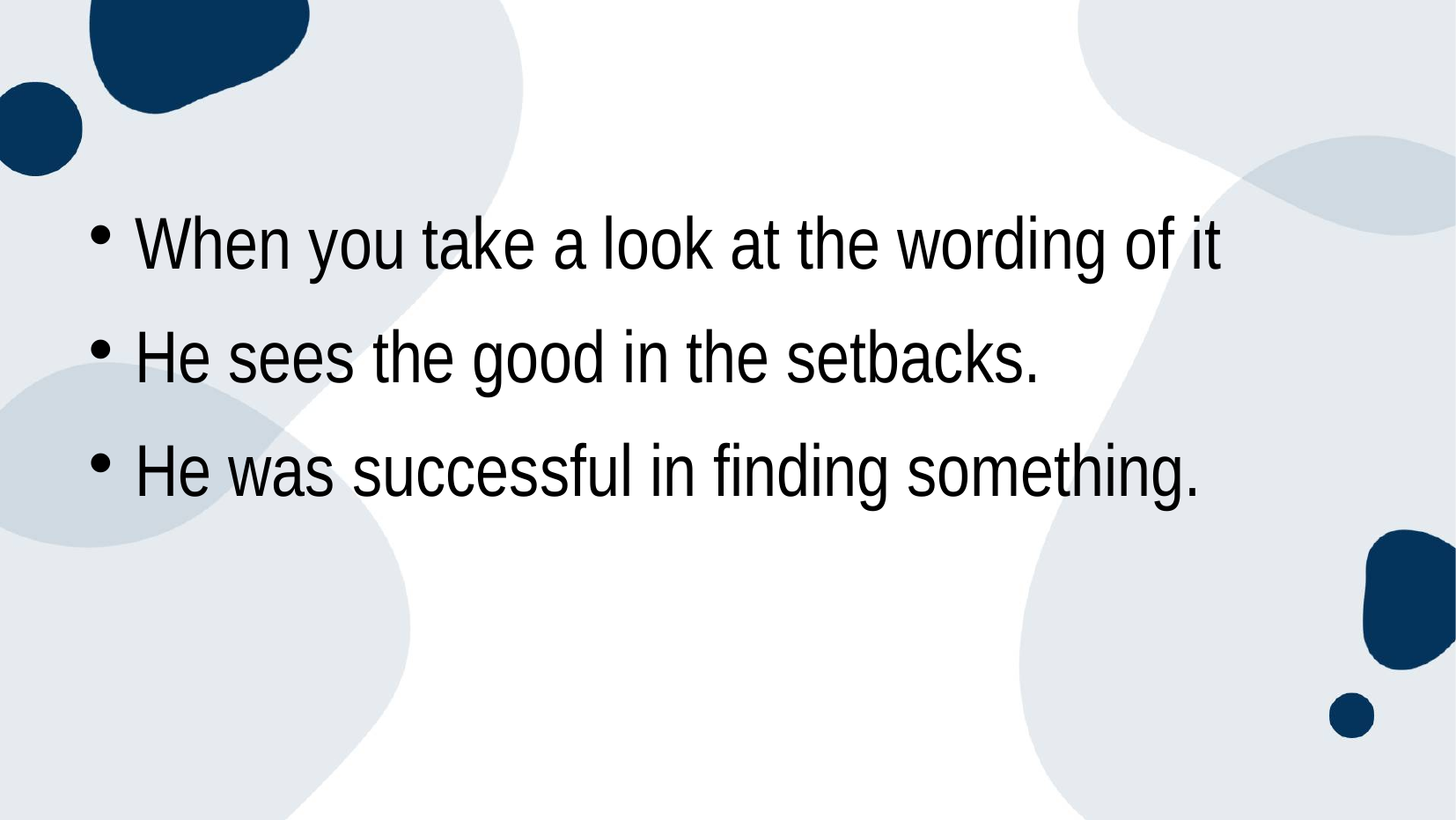

#
When you take a look at the wording of it
He sees the good in the setbacks.
He was successful in finding something.